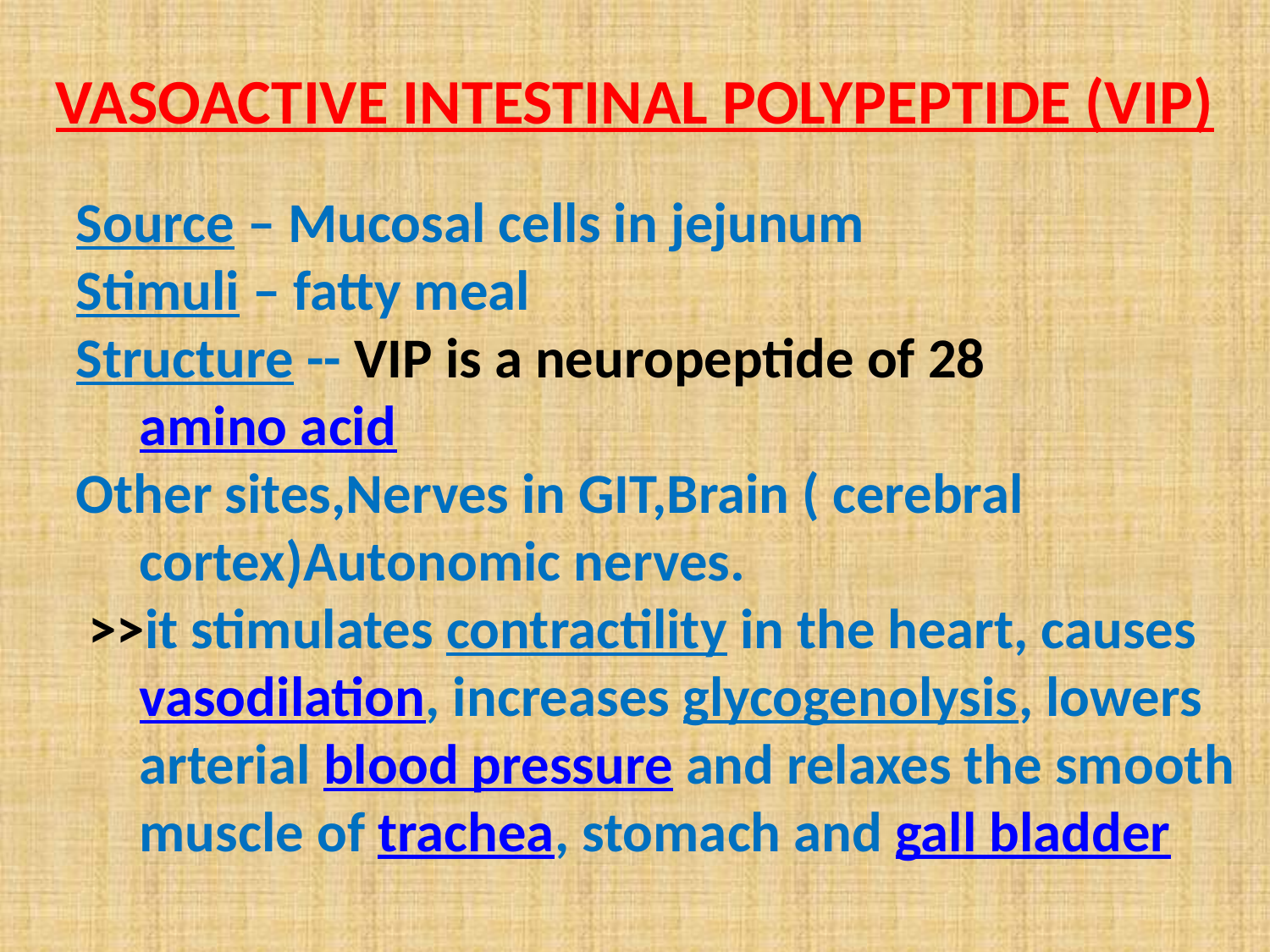

VASOACTIVE INTESTINAL POLYPEPTIDE (VIP)

Source – Mucosal cells in jejunum
Stimuli – fatty meal
Structure -- VIP is a neuropeptide of 28 amino acid
Other sites,Nerves in GIT,Brain ( cerebral cortex)Autonomic nerves.
 >>it stimulates contractility in the heart, causes vasodilation, increases glycogenolysis, lowers arterial blood pressure and relaxes the smooth muscle of trachea, stomach and gall bladder